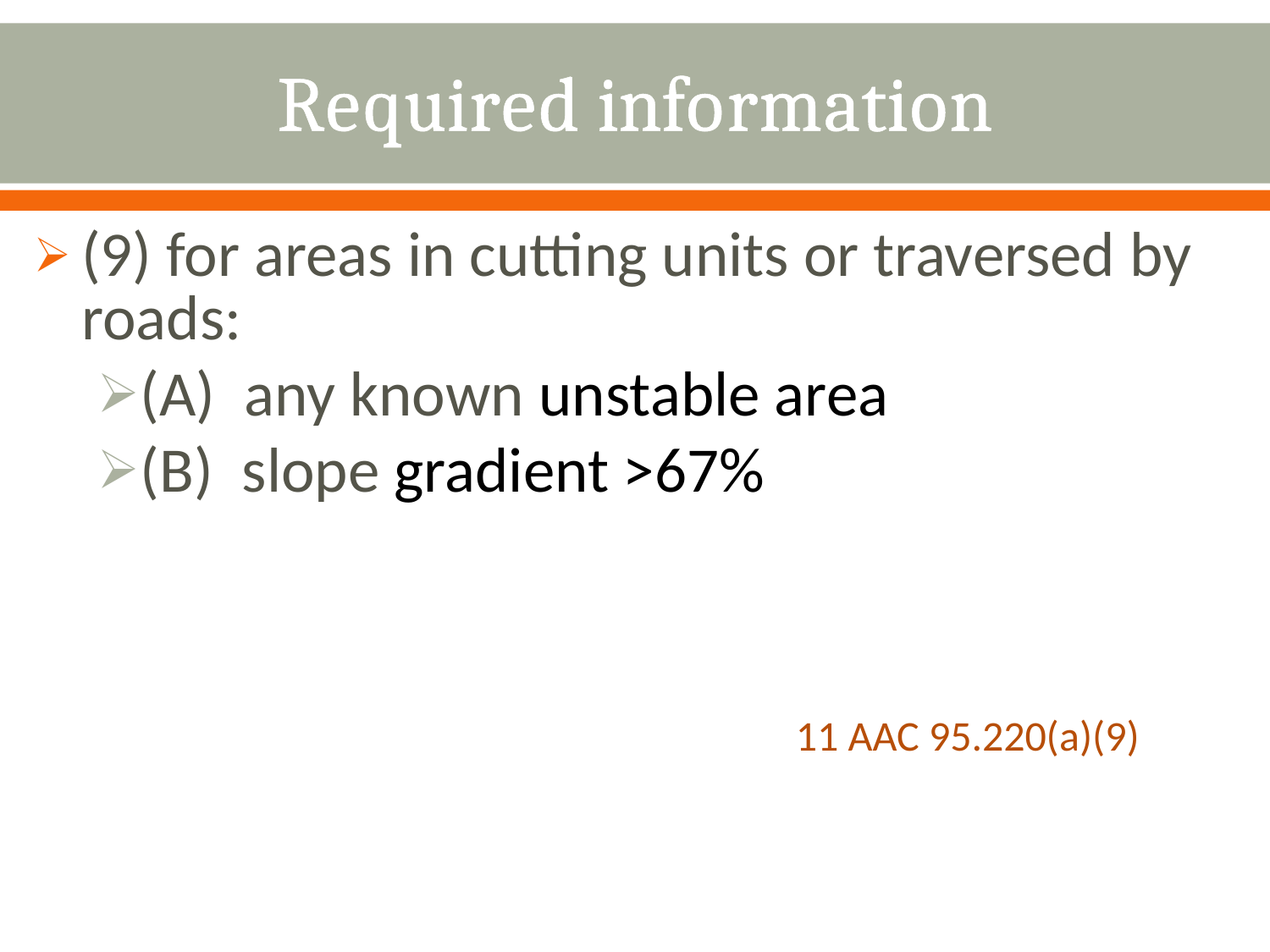

# Required information
(9) for areas in cutting units or traversed by roads:
(A)  any known unstable area
(B)  slope gradient >67%

						11 AAC 95.220(a)(9)